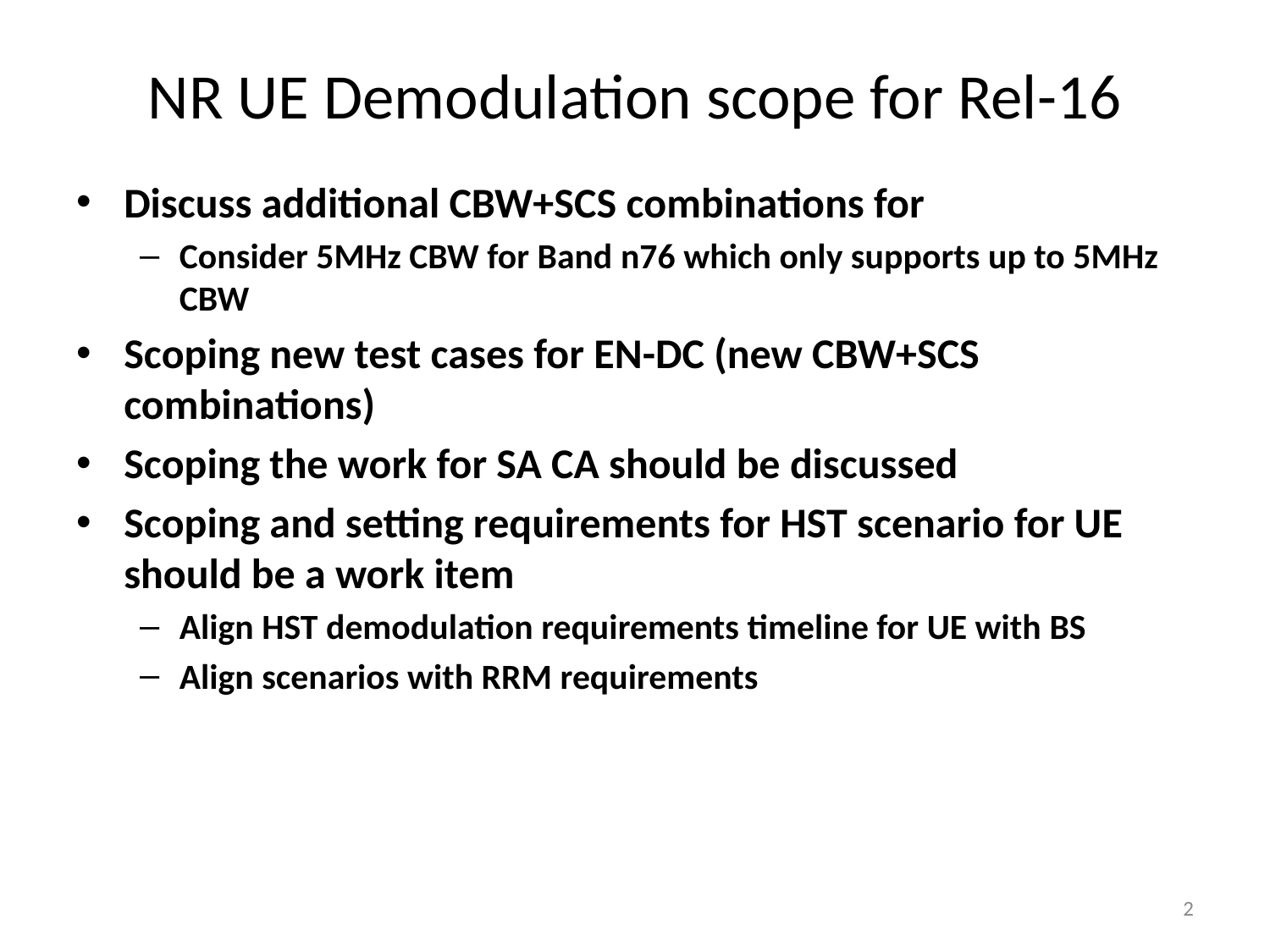

# NR UE Demodulation scope for Rel-16
Discuss additional CBW+SCS combinations for
Consider 5MHz CBW for Band n76 which only supports up to 5MHz CBW
Scoping new test cases for EN-DC (new CBW+SCS combinations)
Scoping the work for SA CA should be discussed
Scoping and setting requirements for HST scenario for UE should be a work item
Align HST demodulation requirements timeline for UE with BS
Align scenarios with RRM requirements

2